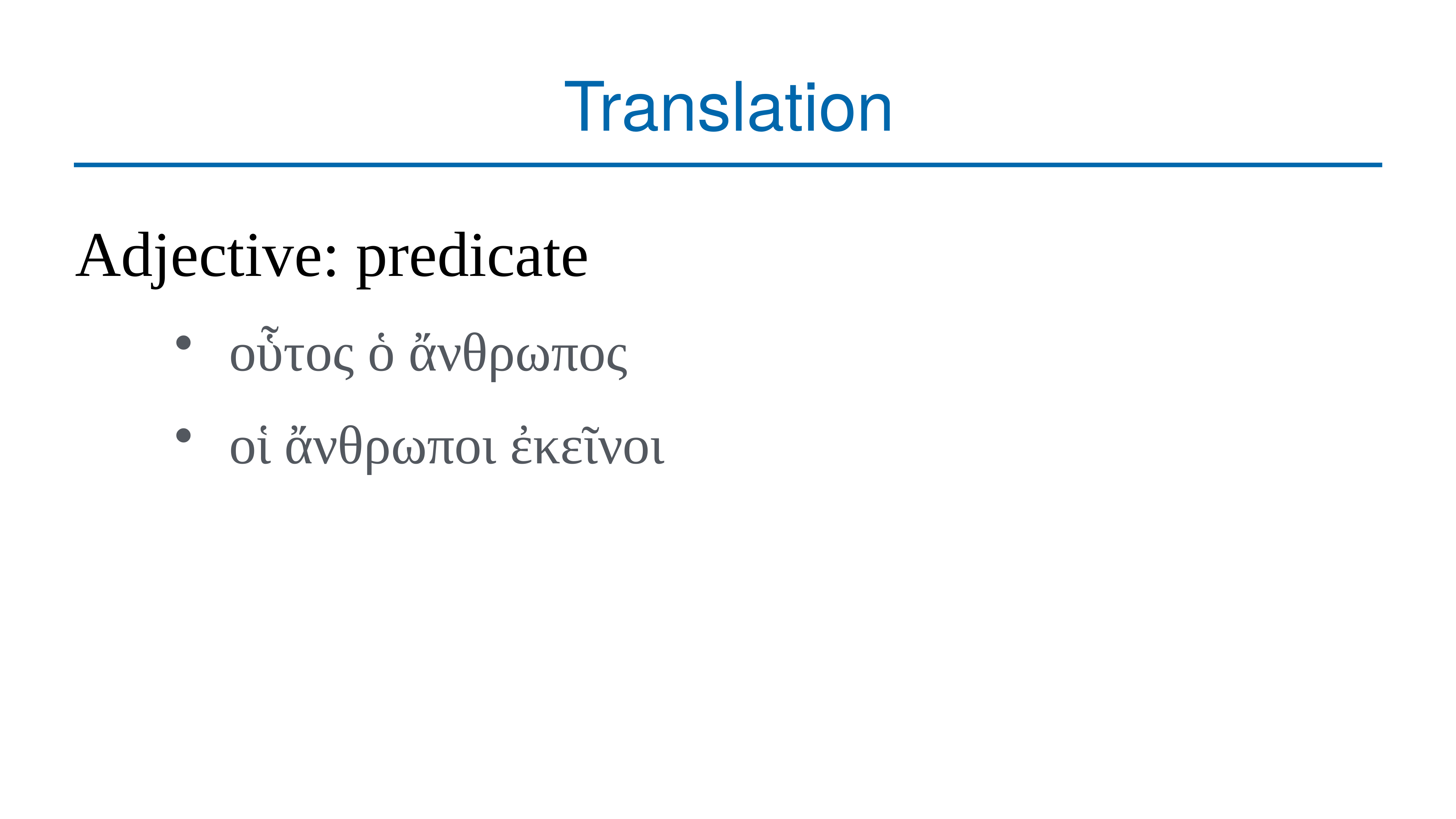

# Translation
Adjective: predicate
οὗτος ὁ ἄνθρωπος
οἱ ἄνθρωποι ἐκεῖνοι